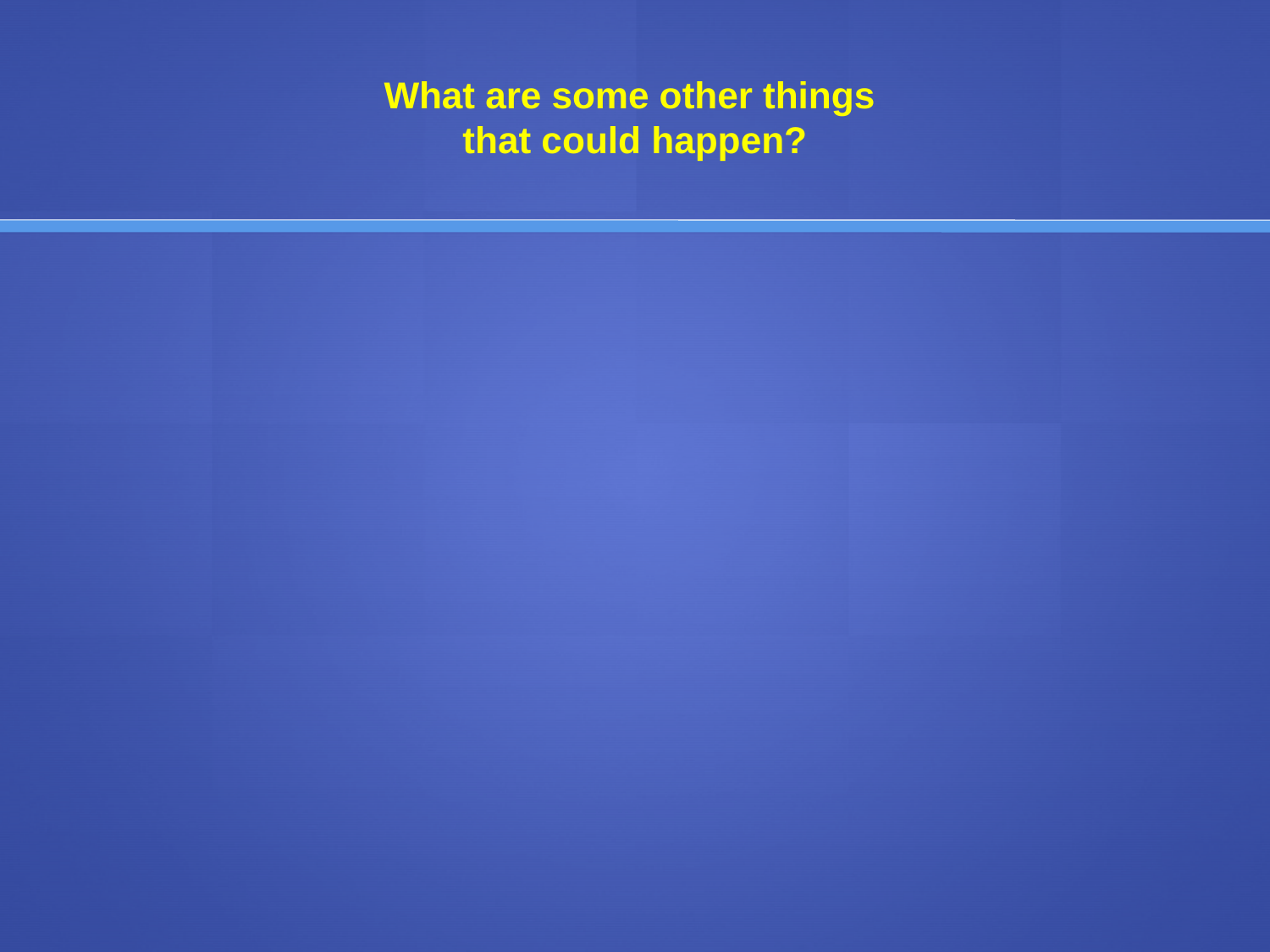

# What are some other things that could happen?